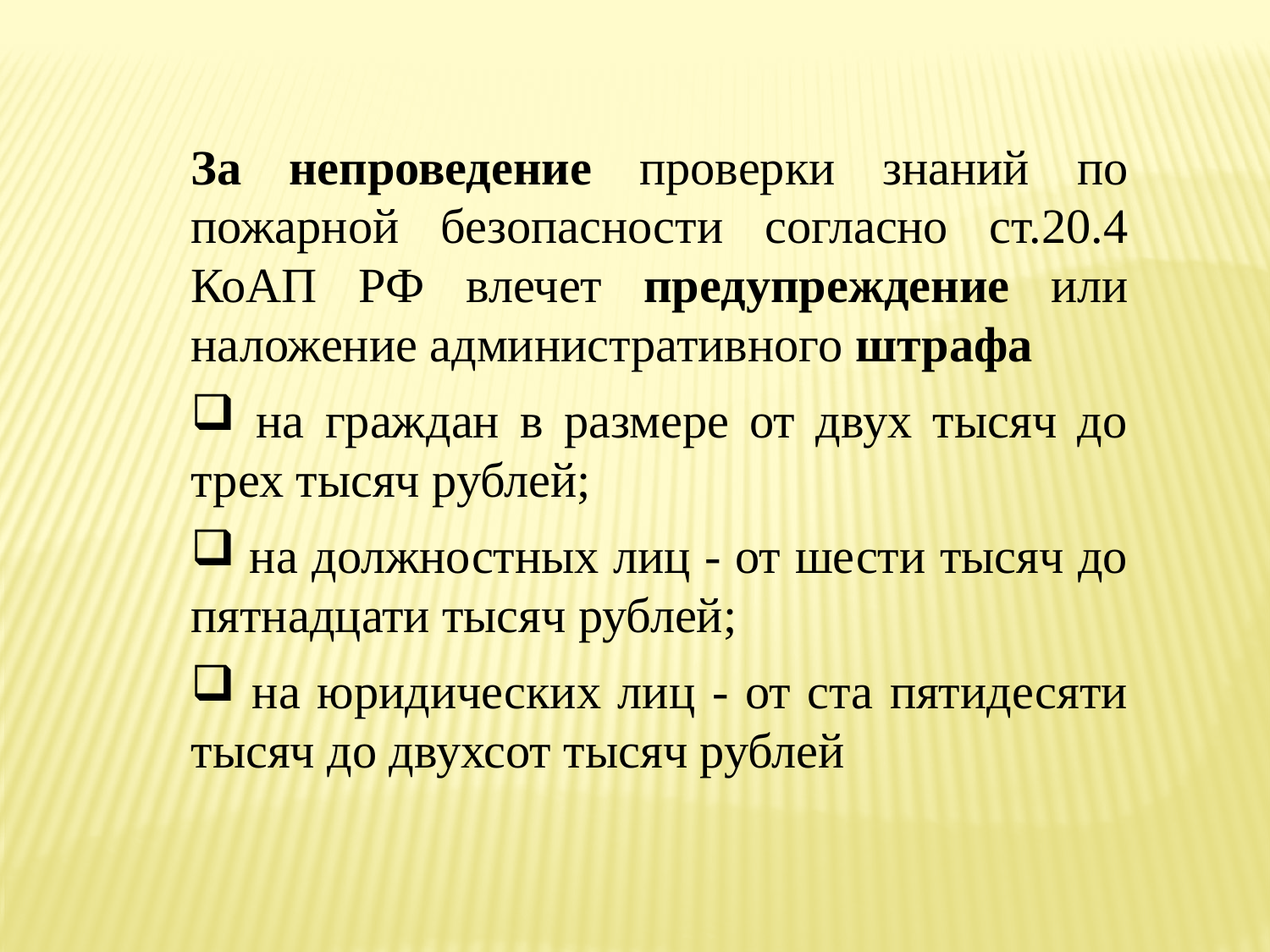

За непроведение проверки знаний по пожарной безопасности согласно ст.20.4 КоАП РФ влечет предупреждение или наложение административного штрафа

 на граждан в размере от двух тысяч до трех тысяч рублей;

 на должностных лиц - от шести тысяч до пятнадцати тысяч рублей;

 на юридических лиц - от ста пятидесяти тысяч до двухсот тысяч рублей